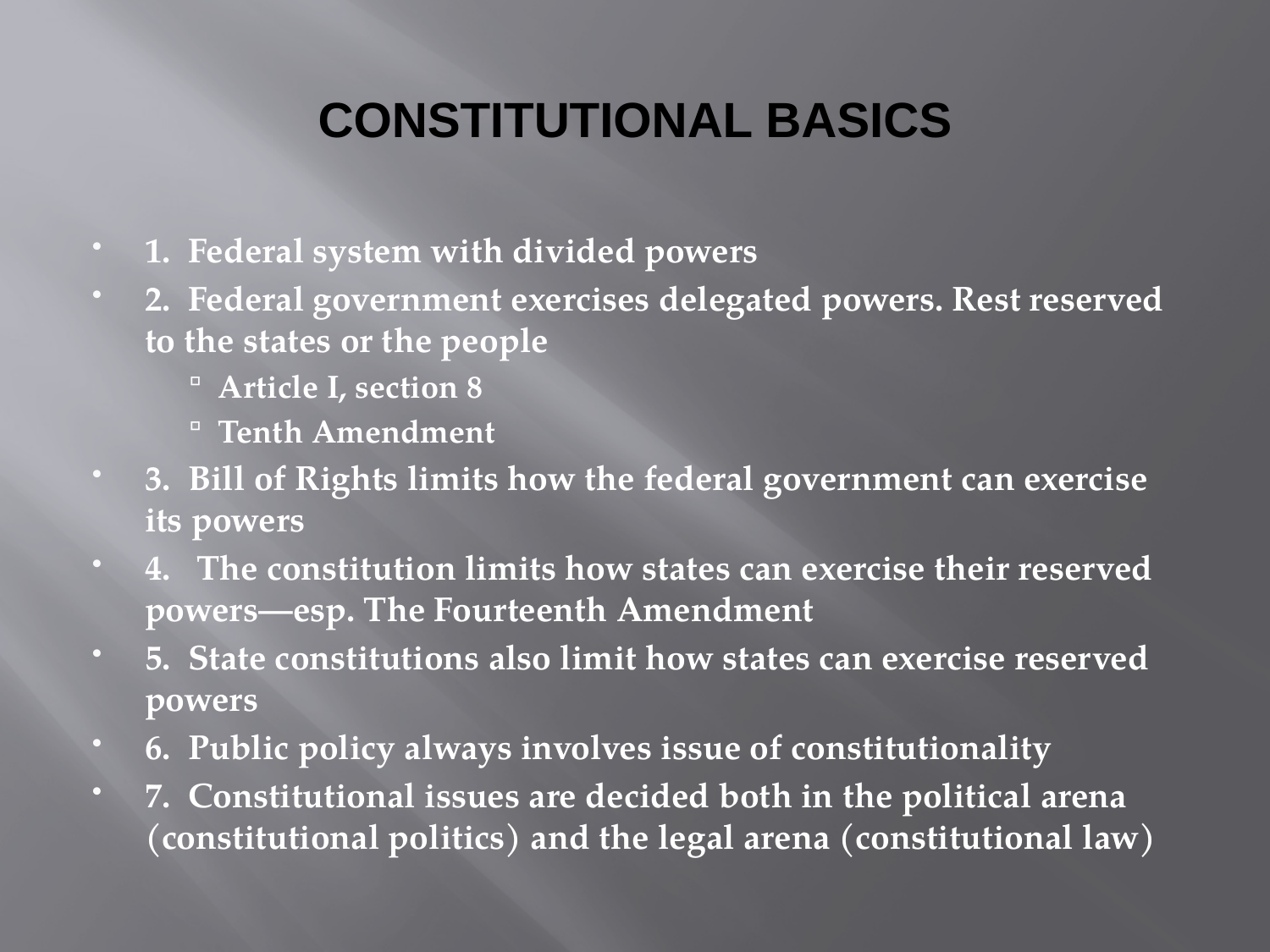

# CONSTITUTIONAL BASICS
1.  Federal system with divided powers
2.  Federal government exercises delegated powers. Rest reserved to the states or the people
Article I, section 8
Tenth Amendment
3.  Bill of Rights limits how the federal government can exercise its powers
4.   The constitution limits how states can exercise their reserved powers—esp. The Fourteenth Amendment
5.  State constitutions also limit how states can exercise reserved powers
6.  Public policy always involves issue of constitutionality
7.  Constitutional issues are decided both in the political arena (constitutional politics) and the legal arena (constitutional law)